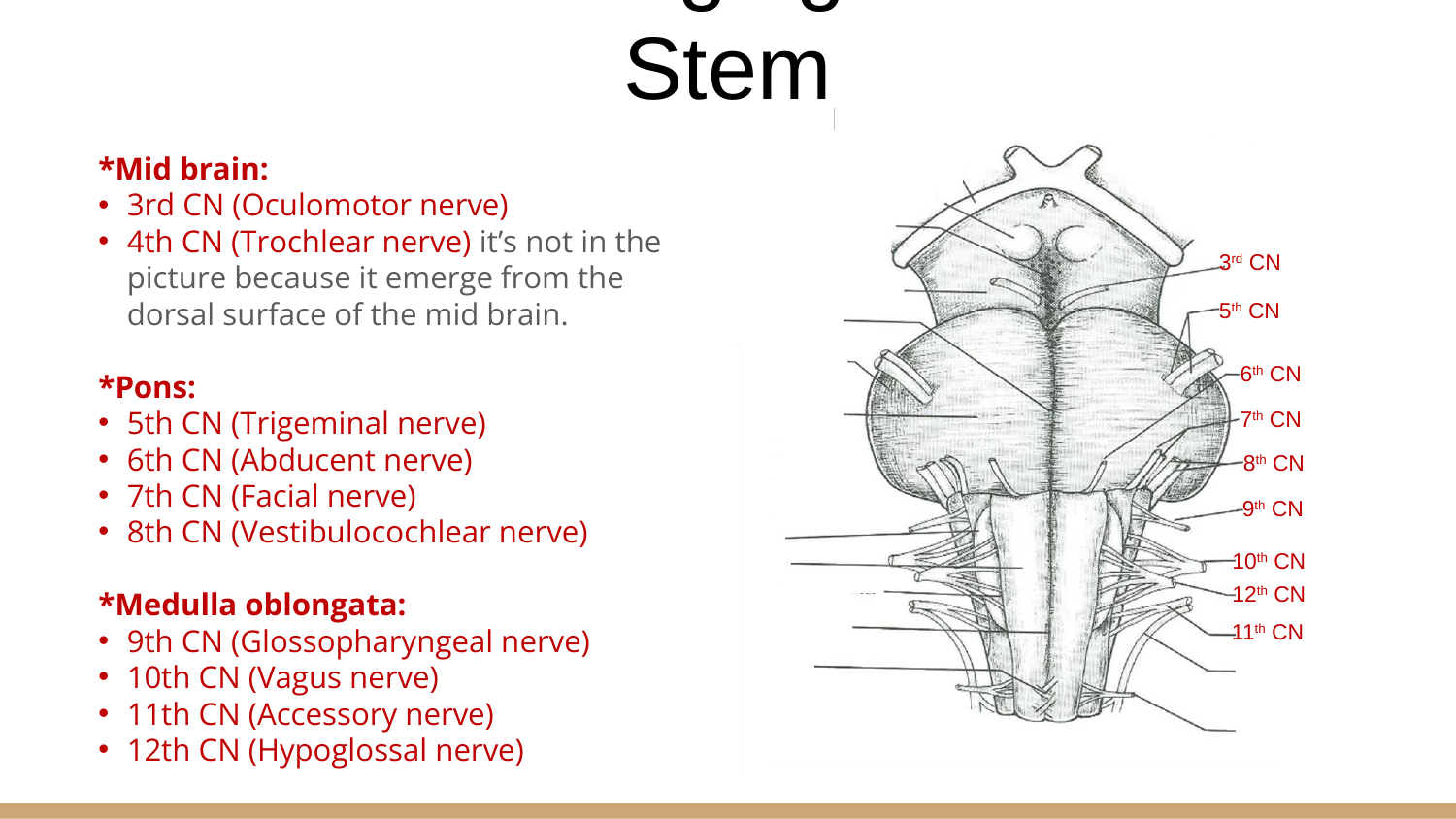

# Nerves Emerging From Brain Stem

3rd CN
5th CN
6th CN
7th CN
8th CN
9th CN
10th CN
12th CN
11th CN
*Mid brain:
3rd CN (Oculomotor nerve)
4th CN (Trochlear nerve) it’s not in the picture because it emerge from the dorsal surface of the mid brain.

*Pons:
5th CN (Trigeminal nerve)
6th CN (Abducent nerve)
7th CN (Facial nerve)
8th CN (Vestibulocochlear nerve)

*Medulla oblongata:
9th CN (Glossopharyngeal nerve)
10th CN (Vagus nerve)
11th CN (Accessory nerve)
12th CN (Hypoglossal nerve)